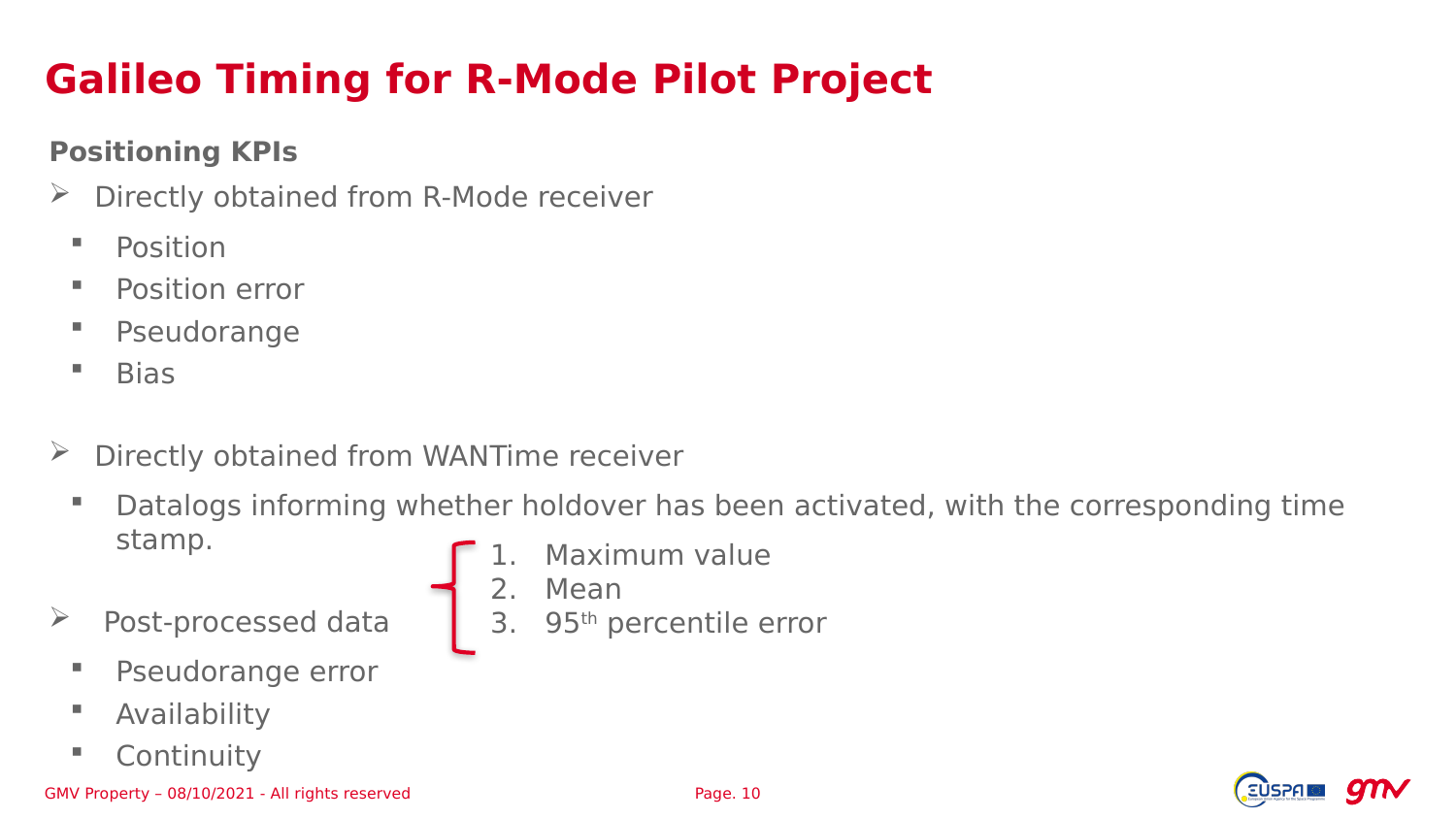

# Galileo Timing for R-Mode Pilot Project
Positioning KPIs
Directly obtained from R-Mode receiver
Position
Position error
Pseudorange
Bias

Directly obtained from WANTime receiver
Datalogs informing whether holdover has been activated, with the corresponding time stamp.

Post-processed data
Pseudorange error
Availability
Continuity

Maximum value
Mean
95th percentile error

Page. 10